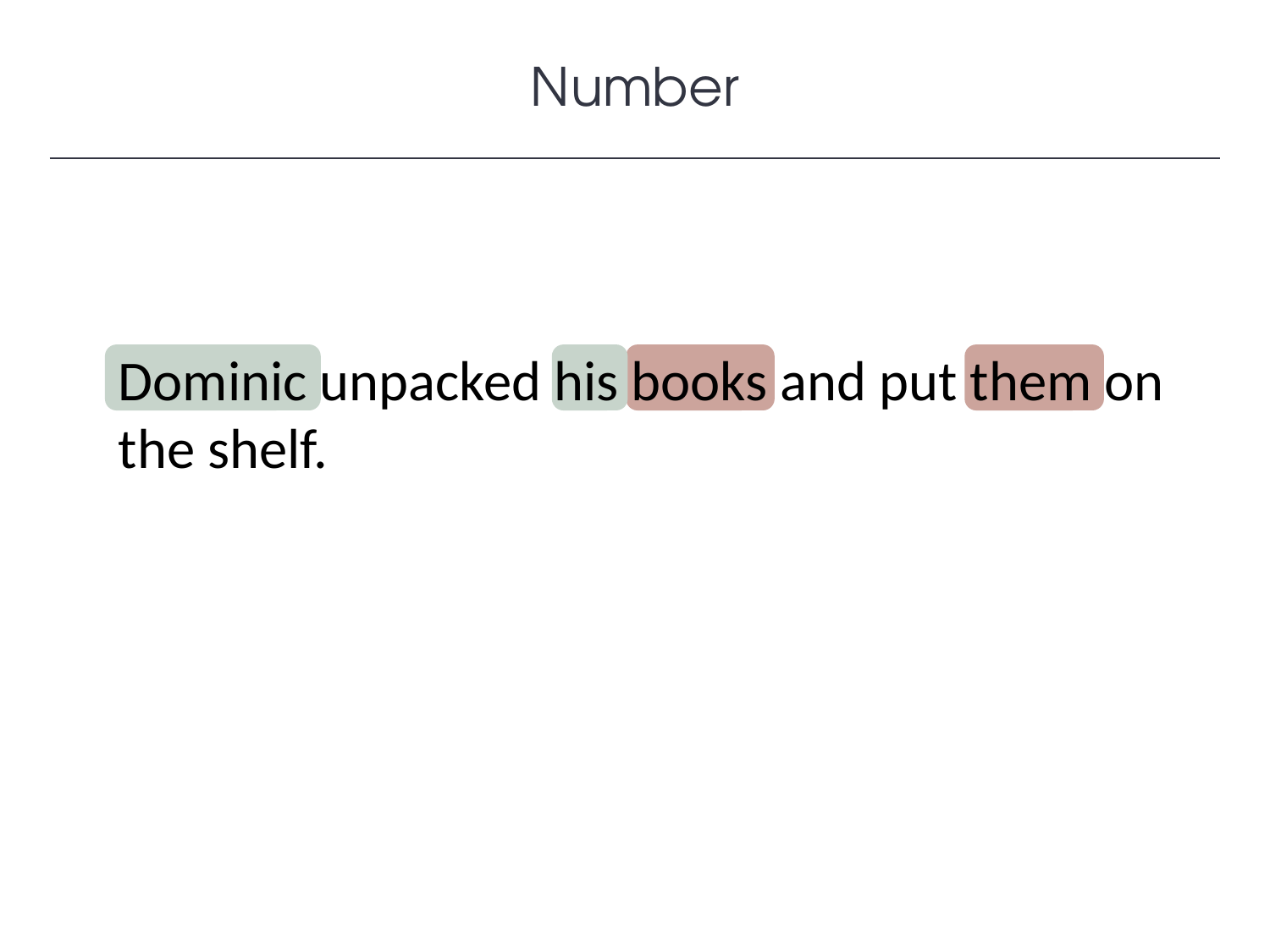

Number
HAWKES LEARNING
Dominic unpacked his books and put them on the shelf.